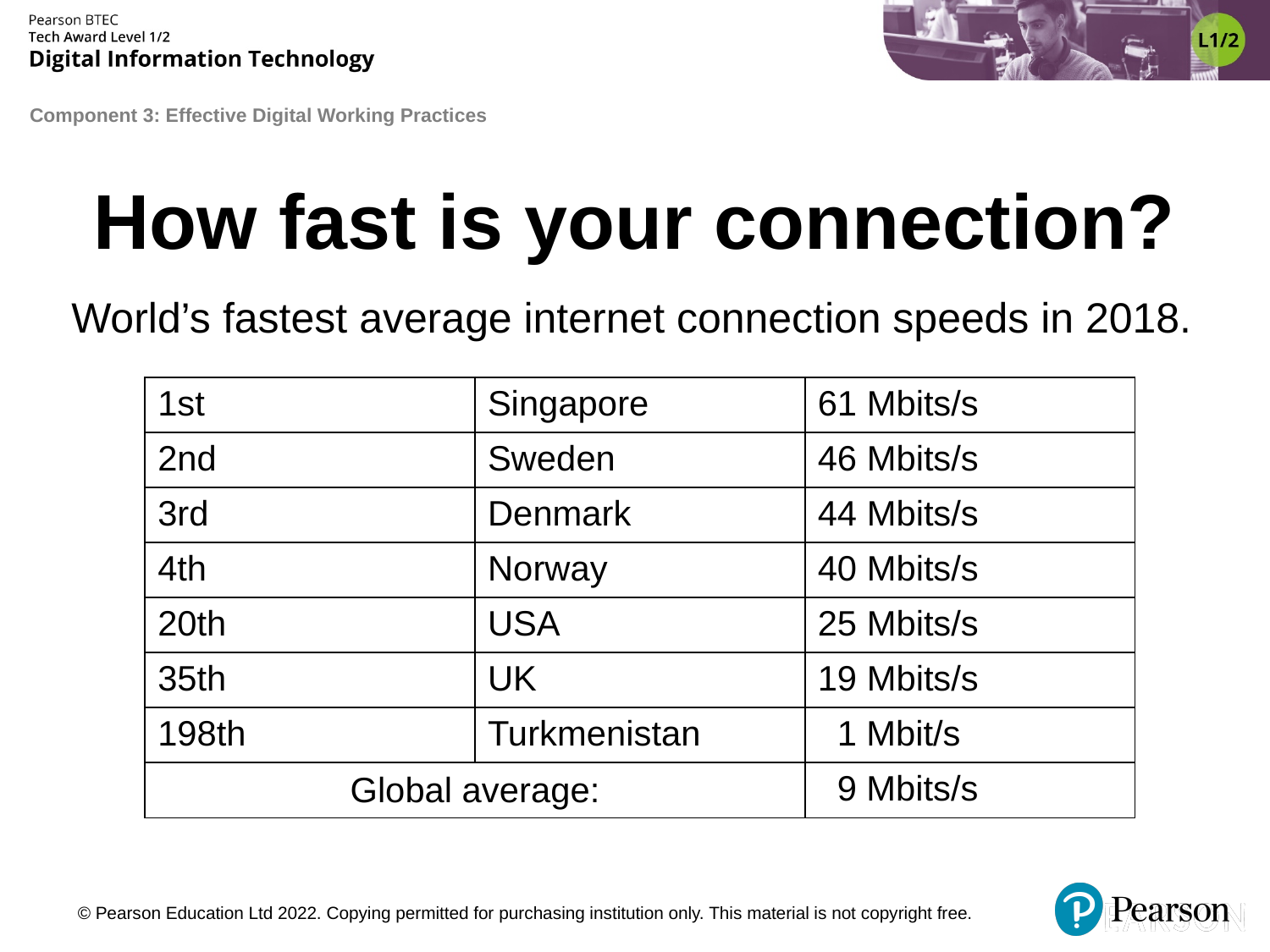

# How fast is your connection?
World’s fastest average internet connection speeds in 2018.
|  |  |  |
| --- | --- | --- |
| 1st | Singapore | 61 Mbits/s |
| 2nd | Sweden | 46 Mbits/s |
| 3rd | Denmark | 44 Mbits/s |
| 4th | Norway | 40 Mbits/s |
| 20th | USA | 25 Mbits/s |
| 35th | UK | 19 Mbits/s |
| 198th | Turkmenistan | 1 Mbit/s |
| Global average: |  | 9 Mbits/s |
© Pearson Education Ltd 2022. Copying permitted for purchasing institution only. This material is not copyright free.